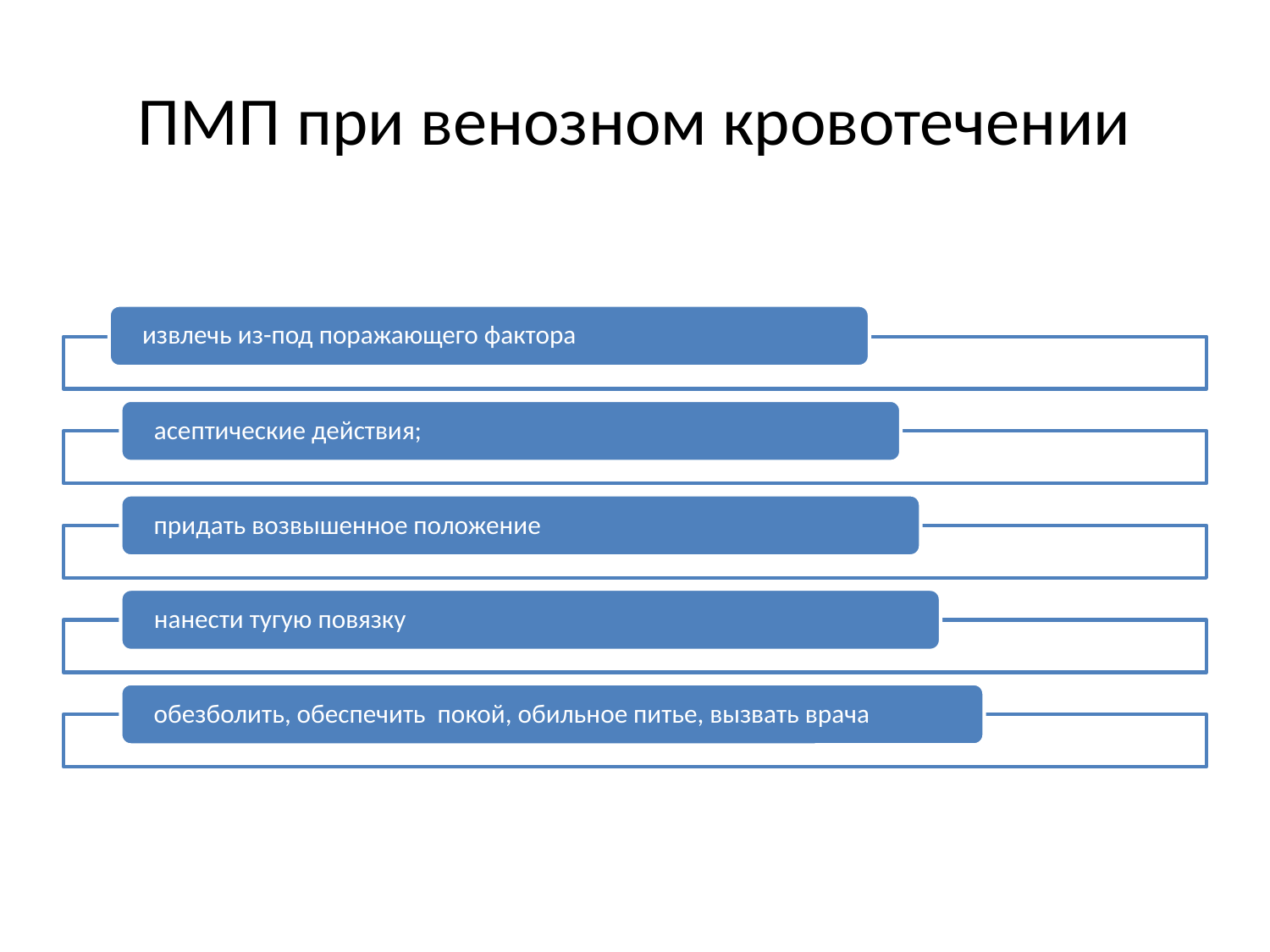

# ПМП при венозном кровотечении
извлечь из-под поражающего фактора
асептические действия;
придать возвышенное положение
нанести тугую повязку
обезболить, обеспечить  покой, обильное питье, вызвать врача